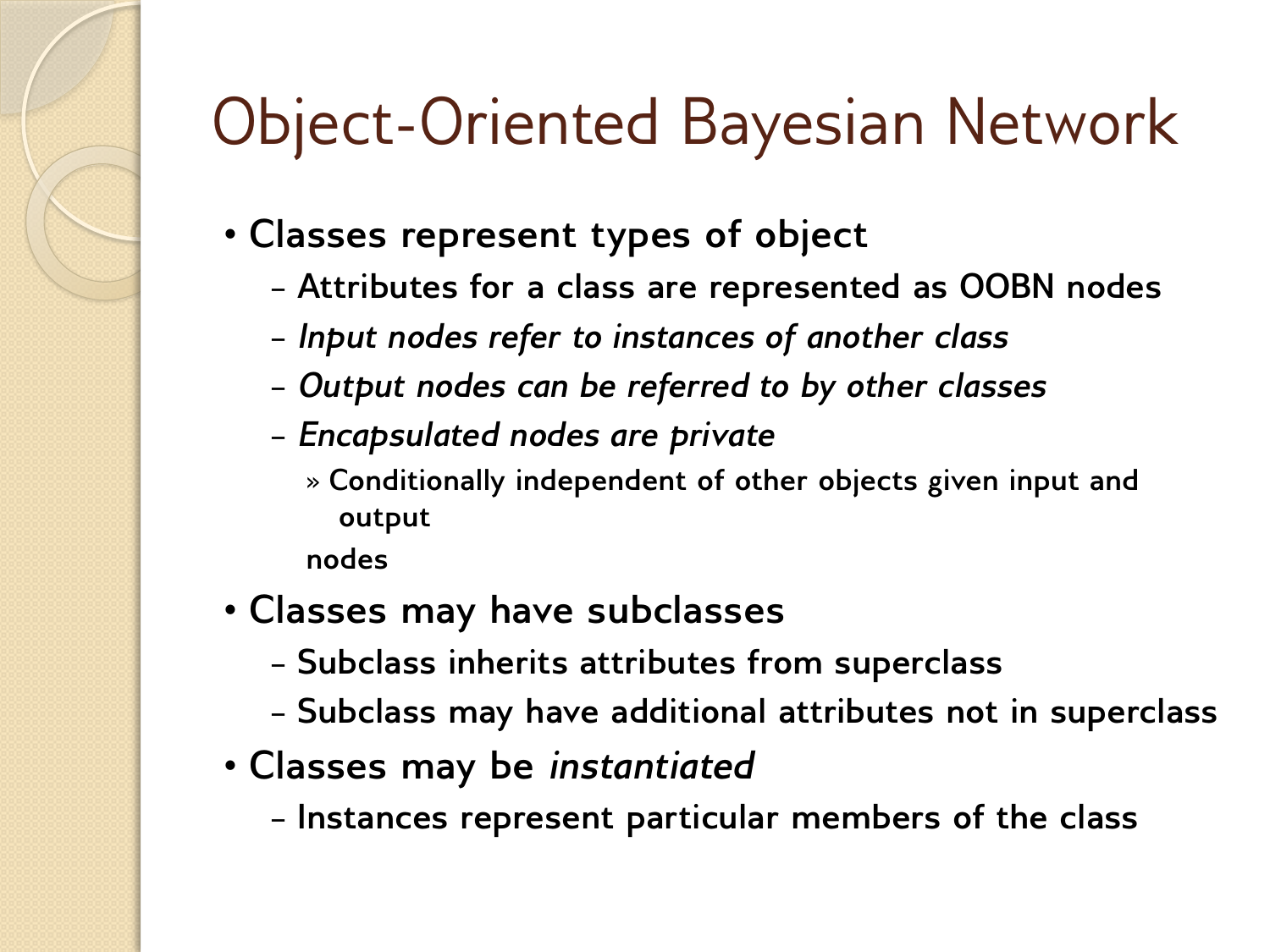

# Object-Oriented Bayesian Network
• Classes represent types of object
– Attributes for a class are represented as OOBN nodes
– Input nodes refer to instances of another class
– Output nodes can be referred to by other classes
– Encapsulated nodes are private
» Conditionally independent of other objects given input and output
nodes
• Classes may have subclasses
– Subclass inherits attributes from superclass
– Subclass may have additional attributes not in superclass
• Classes may be instantiated
– Instances represent particular members of the class